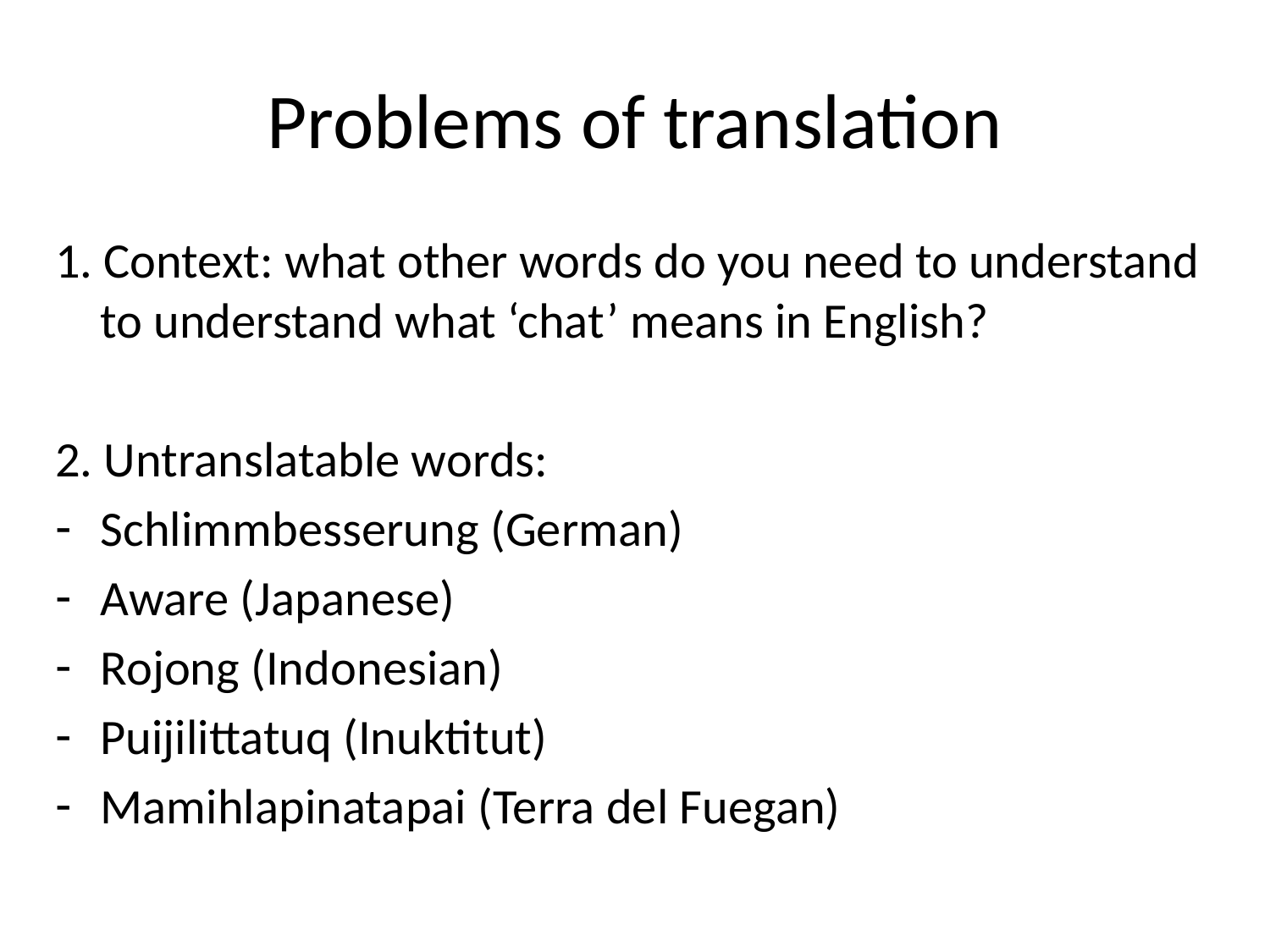

# Problems of translation
1. Context: what other words do you need to understand to understand what ‘chat’ means in English?

2. Untranslatable words:
Schlimmbesserung (German)
Aware (Japanese)
Rojong (Indonesian)
Puijilittatuq (Inuktitut)
Mamihlapinatapai (Terra del Fuegan)